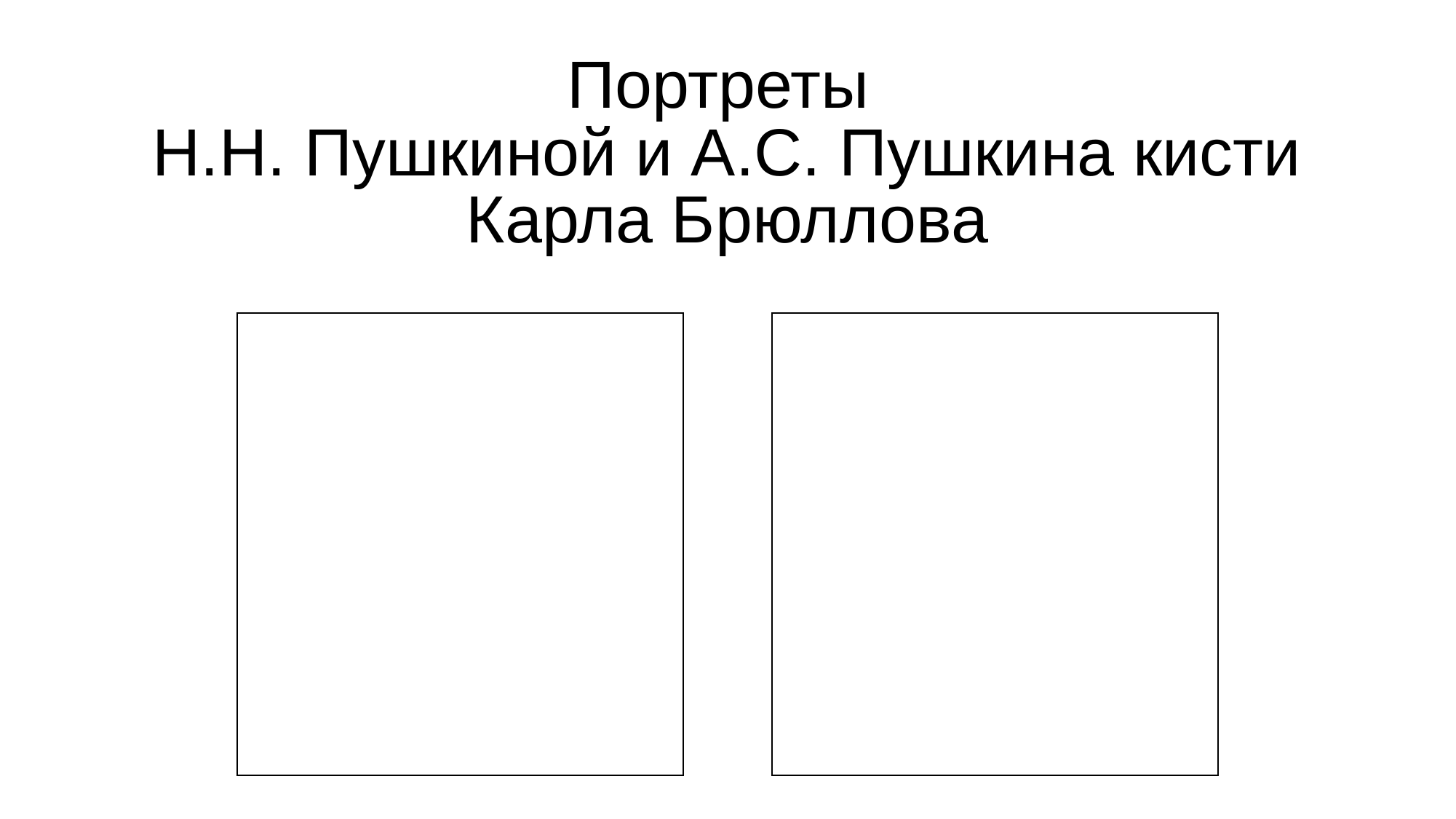

# Портреты Н.Н. Пушкиной и А.С. Пушкина кисти Карла Брюллова